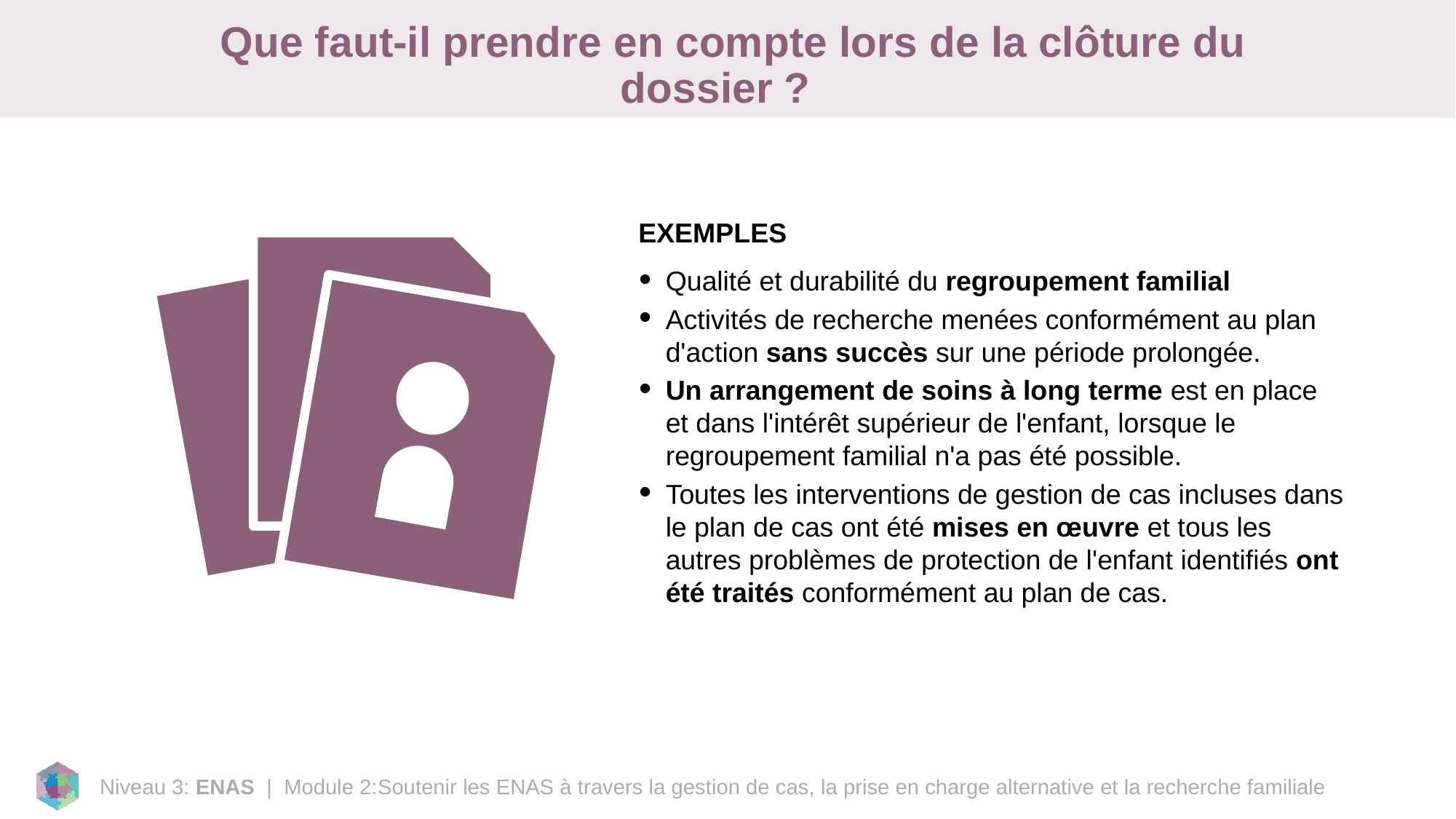

# Que faut-il prendre en compte lors de la clôture du dossier ?
EXEMPLES
Qualité et durabilité du regroupement familial
Activités de recherche menées conformément au plan d'action sans succès sur une période prolongée.
Un arrangement de soins à long terme est en place et dans l'intérêt supérieur de l'enfant, lorsque le regroupement familial n'a pas été possible.
Toutes les interventions de gestion de cas incluses dans le plan de cas ont été mises en œuvre et tous les autres problèmes de protection de l'enfant identifiés ont été traités conformément au plan de cas.